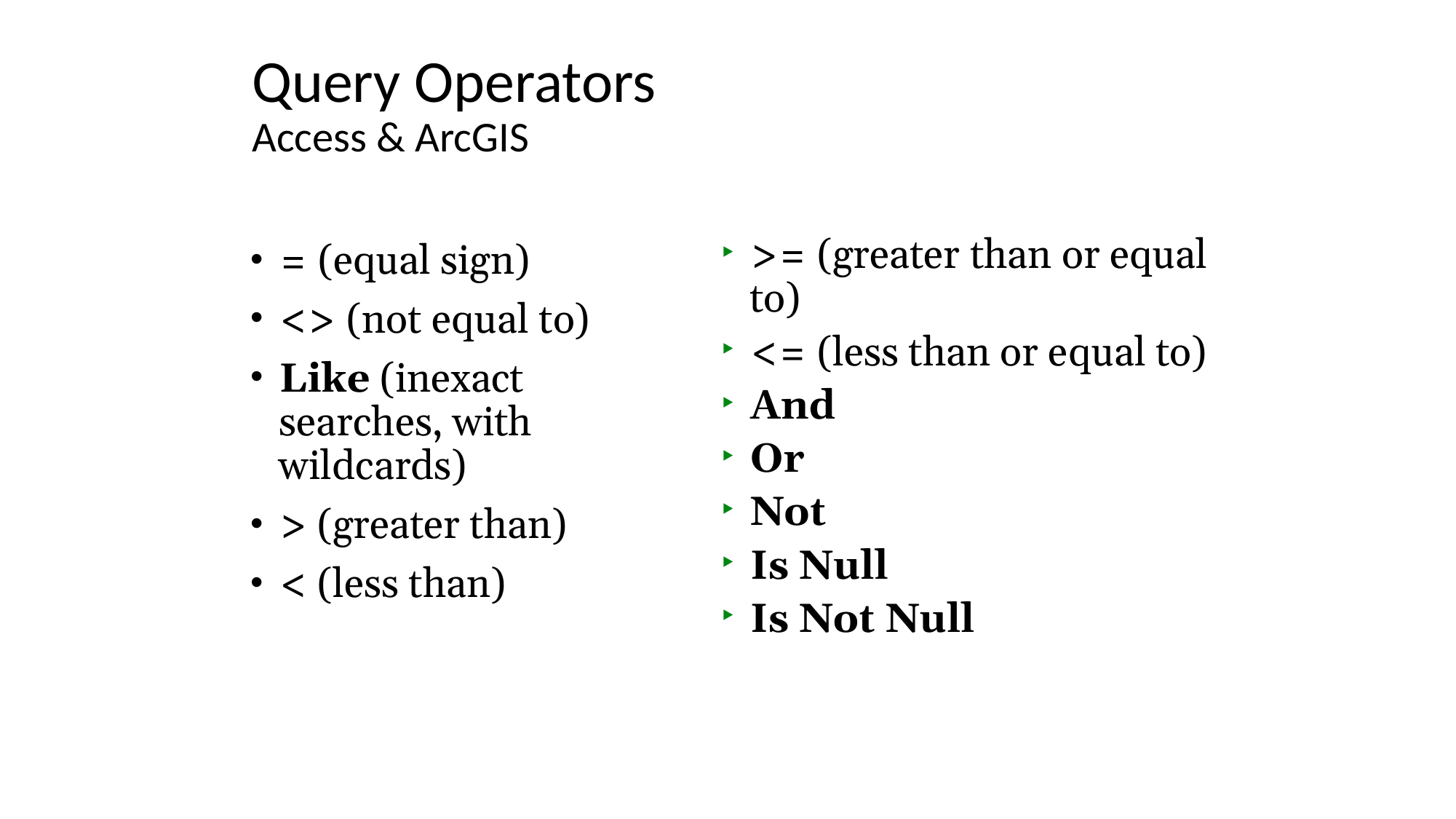

# Query Operators Access & ArcGIS
= (equal sign)
<> (not equal to)
Like (inexact searches, with wildcards)
> (greater than)
< (less than)
>= (greater than or equal to)
<= (less than or equal to)
And
Or
Not
Is Null
Is Not Null